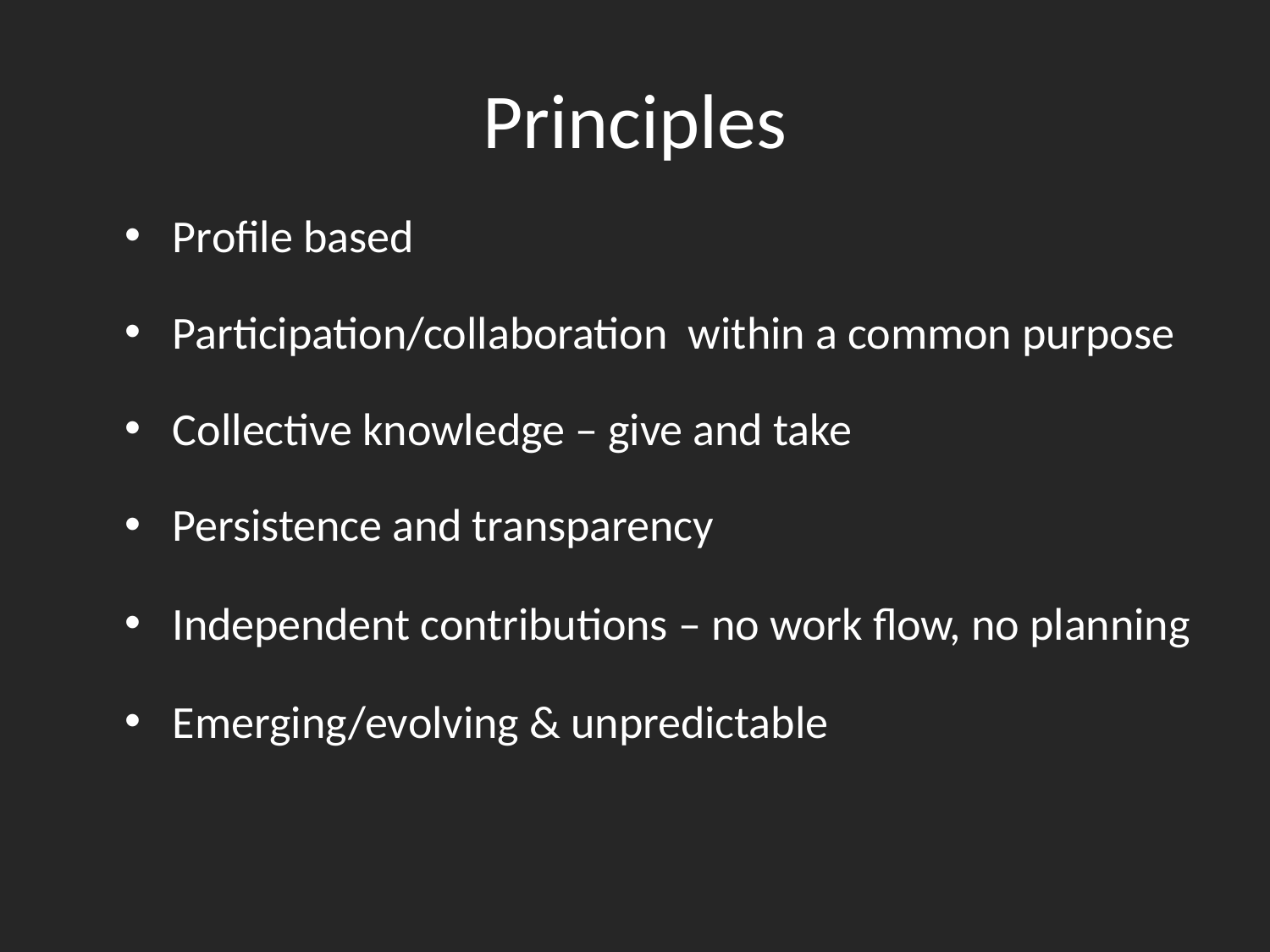

# Principles
Profile based

Participation/collaboration  within a common purpose

Collective knowledge – give and take

Persistence and transparency

Independent contributions – no work flow, no planning

Emerging/evolving & unpredictable